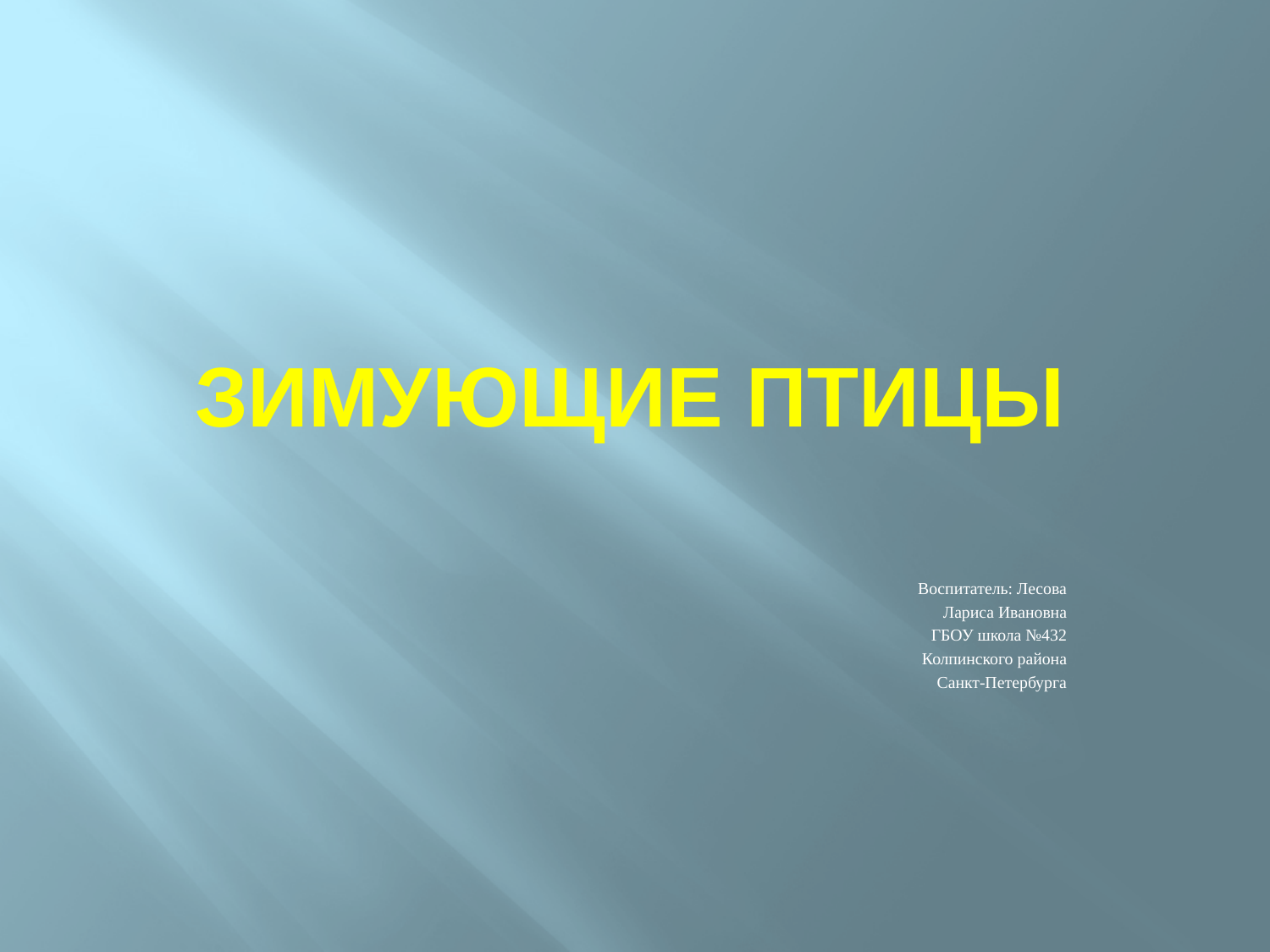

# ЗИМУЮЩИЕ ПТИЦЫ

Воспитатель: Лесова
 Лариса Ивановна
ГБОУ школа №432
 Колпинского района
 Санкт-Петербурга